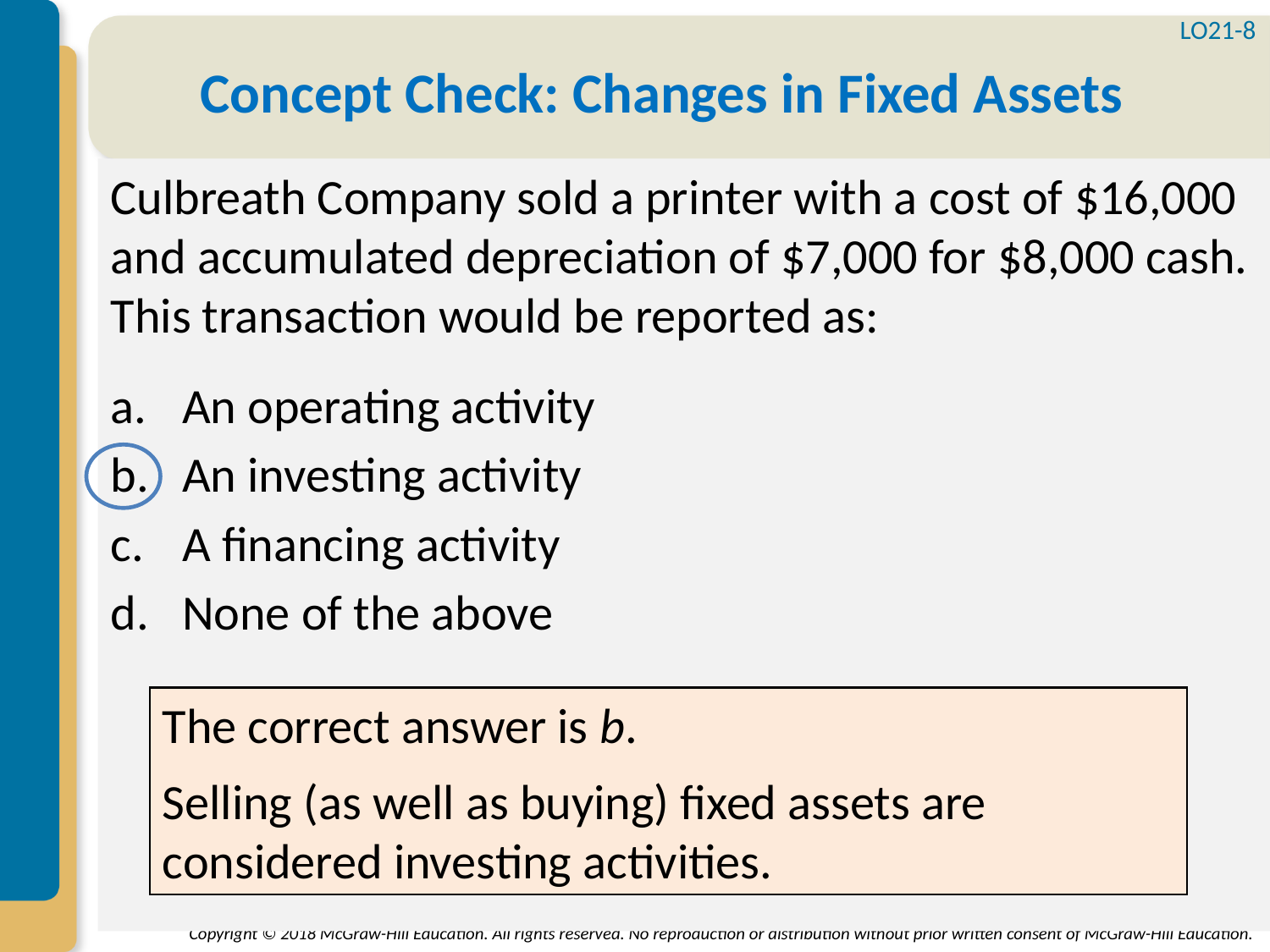

LO21-8
# Concept Check: Changes in Fixed Assets
Culbreath Company sold a printer with a cost of $16,000 and accumulated depreciation of $7,000 for $8,000 cash. This transaction would be reported as:
An operating activity
An investing activity
A financing activity
None of the above

The correct answer is b.
Selling (as well as buying) fixed assets are considered investing activities.